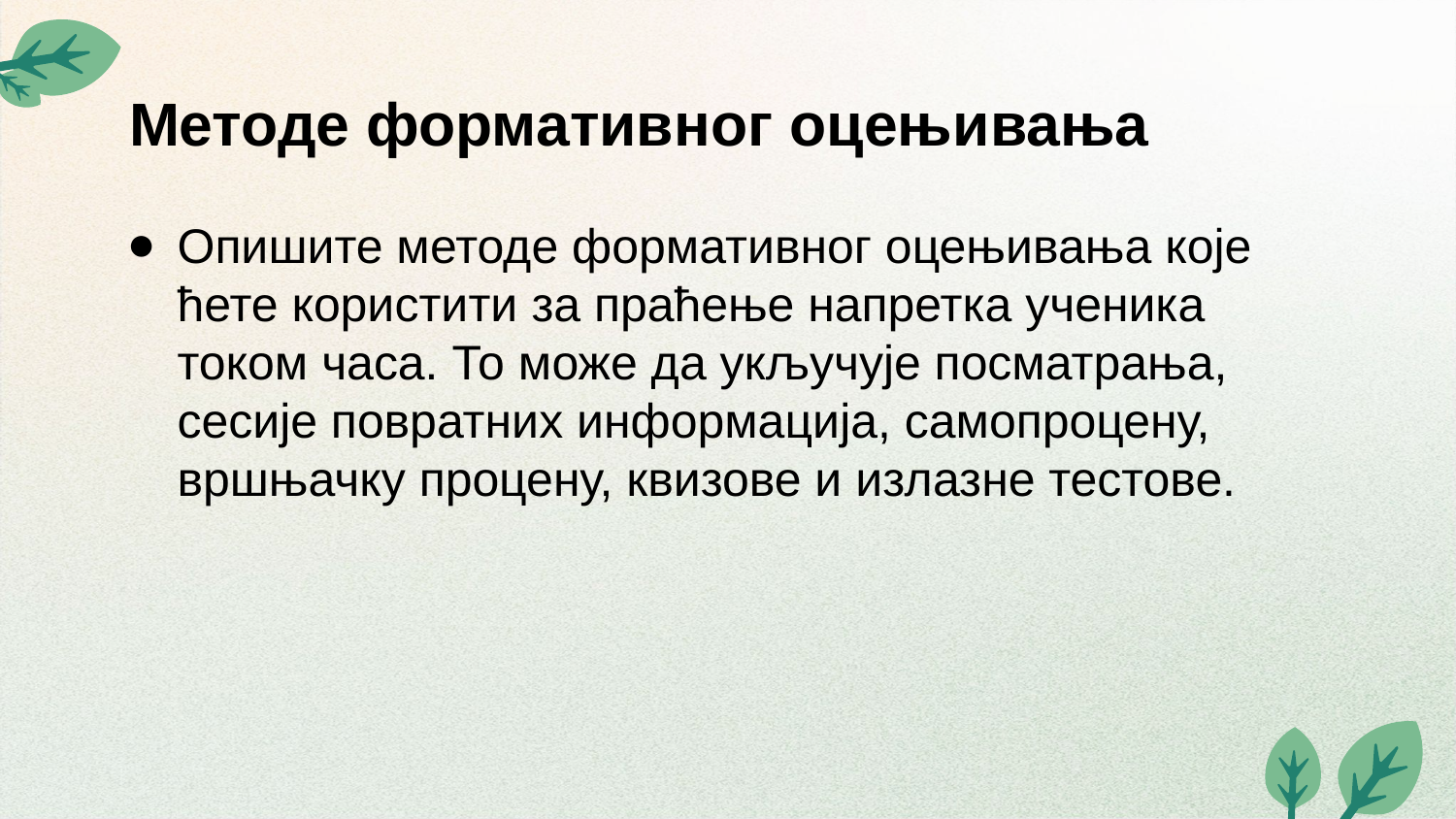

# Методе формативног оцењивања
Опишите методе формативног оцењивања које ћете користити за праћење напретка ученика током часа. То може да укључује посматрања, сесије повратних информација, самопроцену, вршњачку процену, квизове и излазне тестове.